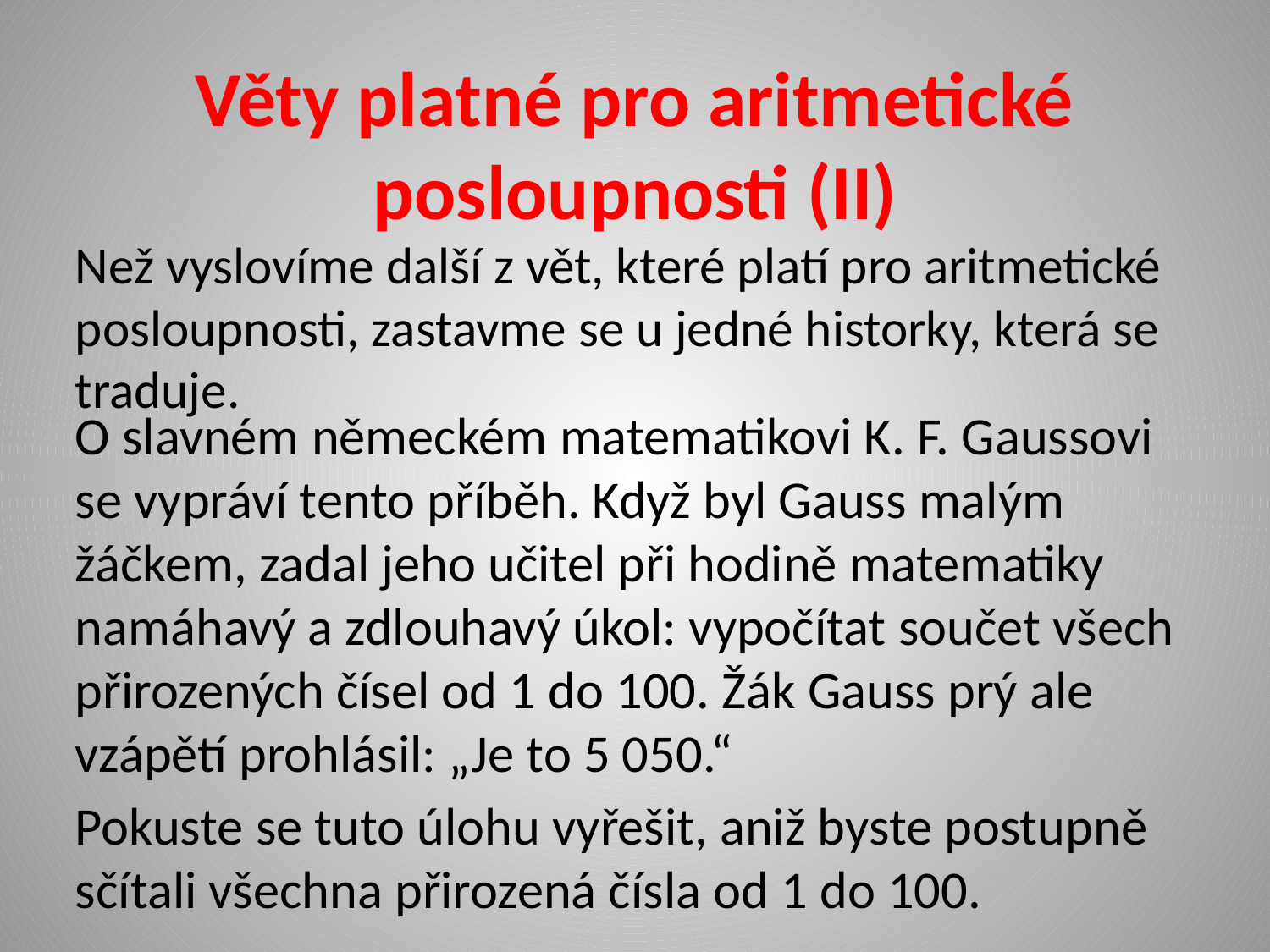

# Věty platné pro aritmetické posloupnosti (II)
Než vyslovíme další z vět, které platí pro aritmetické posloupnosti, zastavme se u jedné historky, která se traduje.
O slavném německém matematikovi K. F. Gaussovi se vypráví tento příběh. Když byl Gauss malým žáčkem, zadal jeho učitel při hodině matematiky namáhavý a zdlouhavý úkol: vypočítat součet všech přirozených čísel od 1 do 100. Žák Gauss prý ale vzápětí prohlásil: „Je to 5 050.“

Pokuste se tuto úlohu vyřešit, aniž byste postupně sčítali všechna přirozená čísla od 1 do 100.